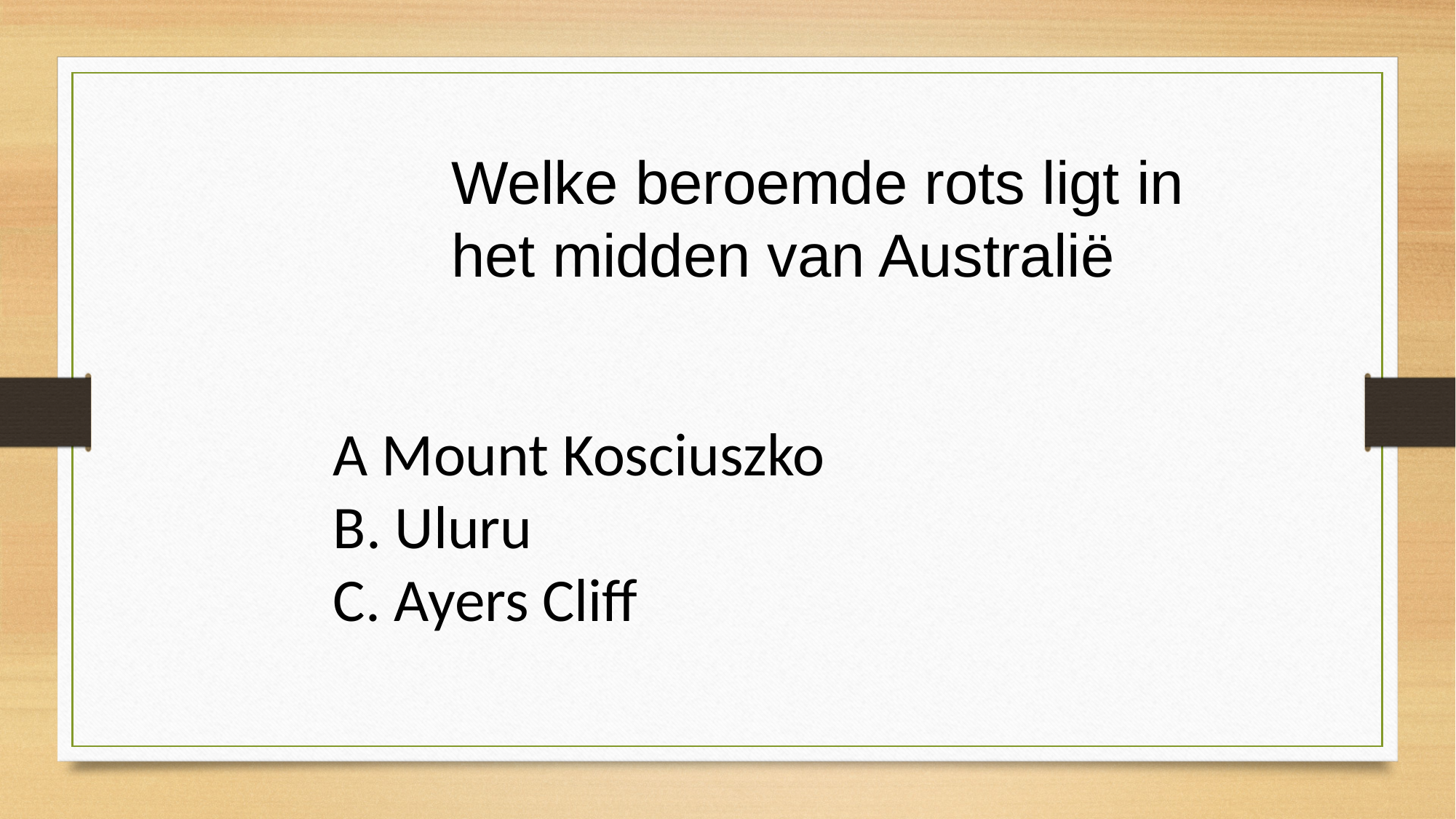

Welke beroemde rots ligt in het midden van Australië
A Mount Kosciuszko
B. Uluru
C. Ayers Cliff